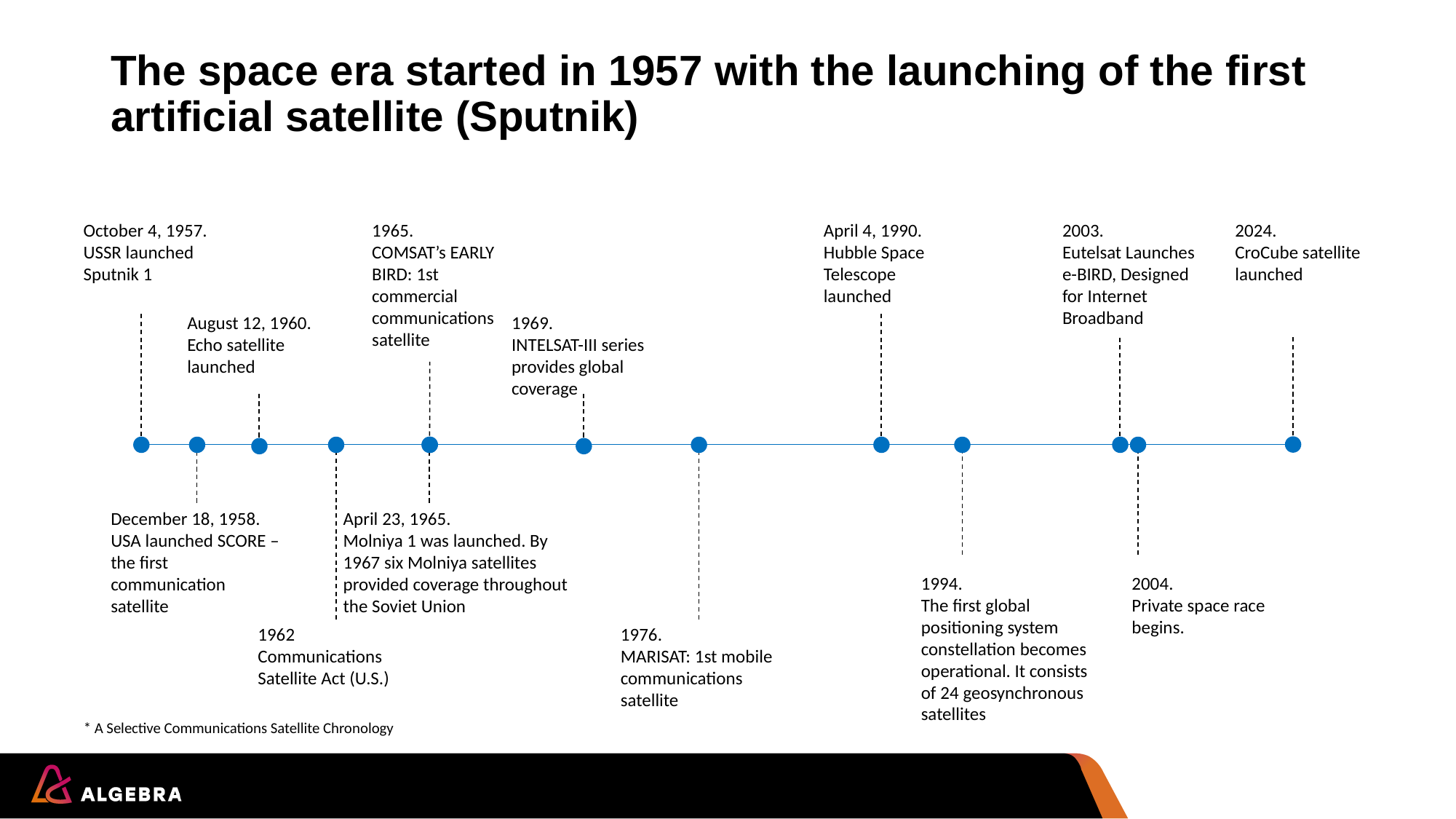

# The space era started in 1957 with the launching of the first artificial satellite (Sputnik)
2024.
CroCube satellite launched

October 4, 1957.
USSR launched Sputnik 1

1965.
COMSAT’s EARLY BIRD: 1st commercial communications satellite

April 4, 1990.
Hubble Space Telescope launched

2003.
Eutelsat Launches e-BIRD, Designed for Internet Broadband

August 12, 1960.
Echo satellite launched

1969.
INTELSAT-III series provides global coverage

December 18, 1958.
USA launched SCORE – the first communication satellite

1962
Communications Satellite Act (U.S.)

April 23, 1965.
Molniya 1 was launched. By 1967 six Molniya satellites provided coverage throughout the Soviet Union

1976.
MARISAT: 1st mobile communications satellite

1994.
The first global positioning system constellation becomes operational. It consists of 24 geosynchronous satellites

2004.
Private space race begins.
* A Selective Communications Satellite Chronology